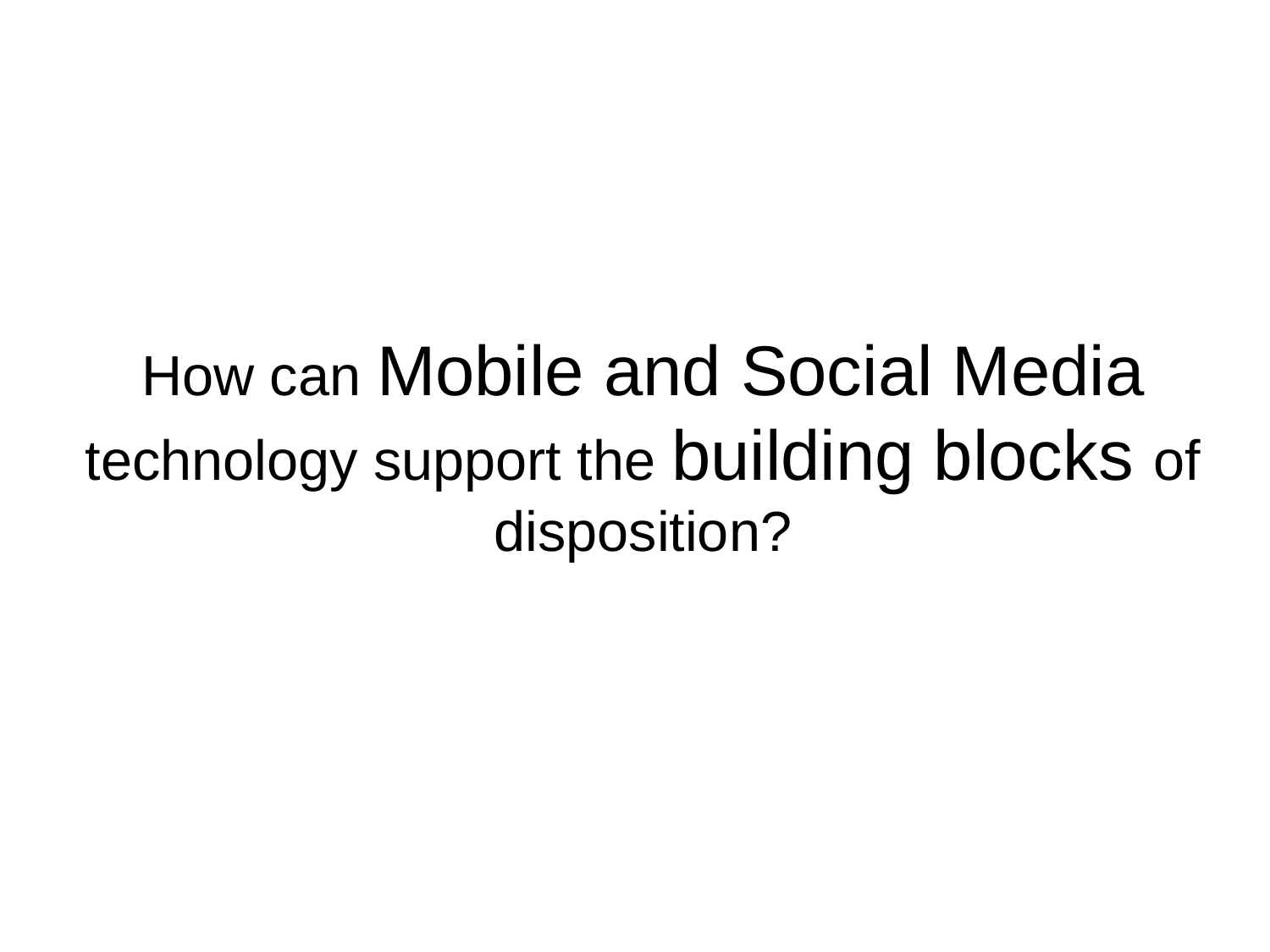

How can Mobile and Social Media technology support the building blocks of disposition?